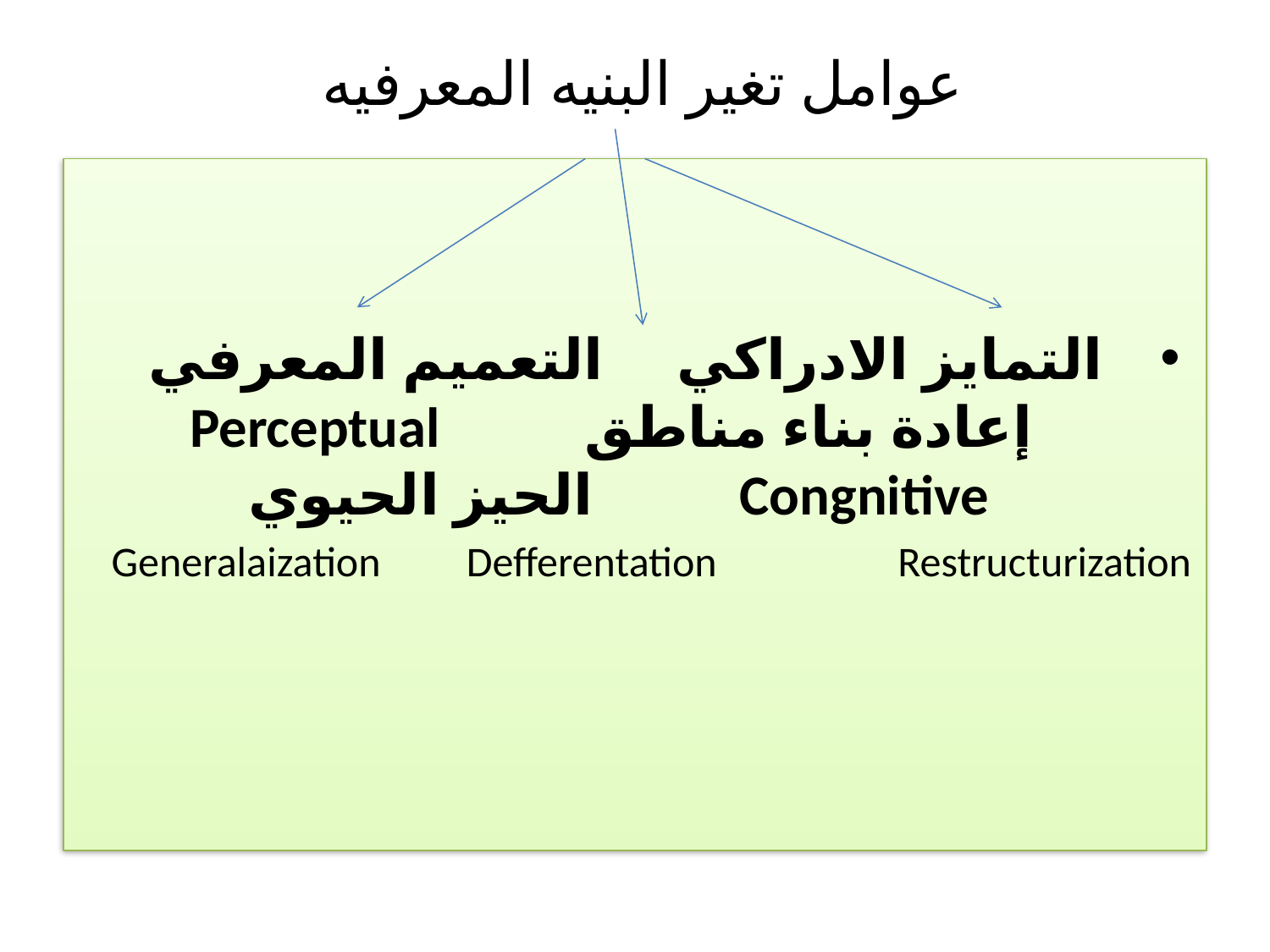

# عوامل تغير البنيه المعرفيه

  التمايز الادراكي     التعميم المعرفي     إعادة بناء مناطق  Perceptual          Congnitive          الحيز الحيوي
Generalaization         Defferentation                   Restructurization